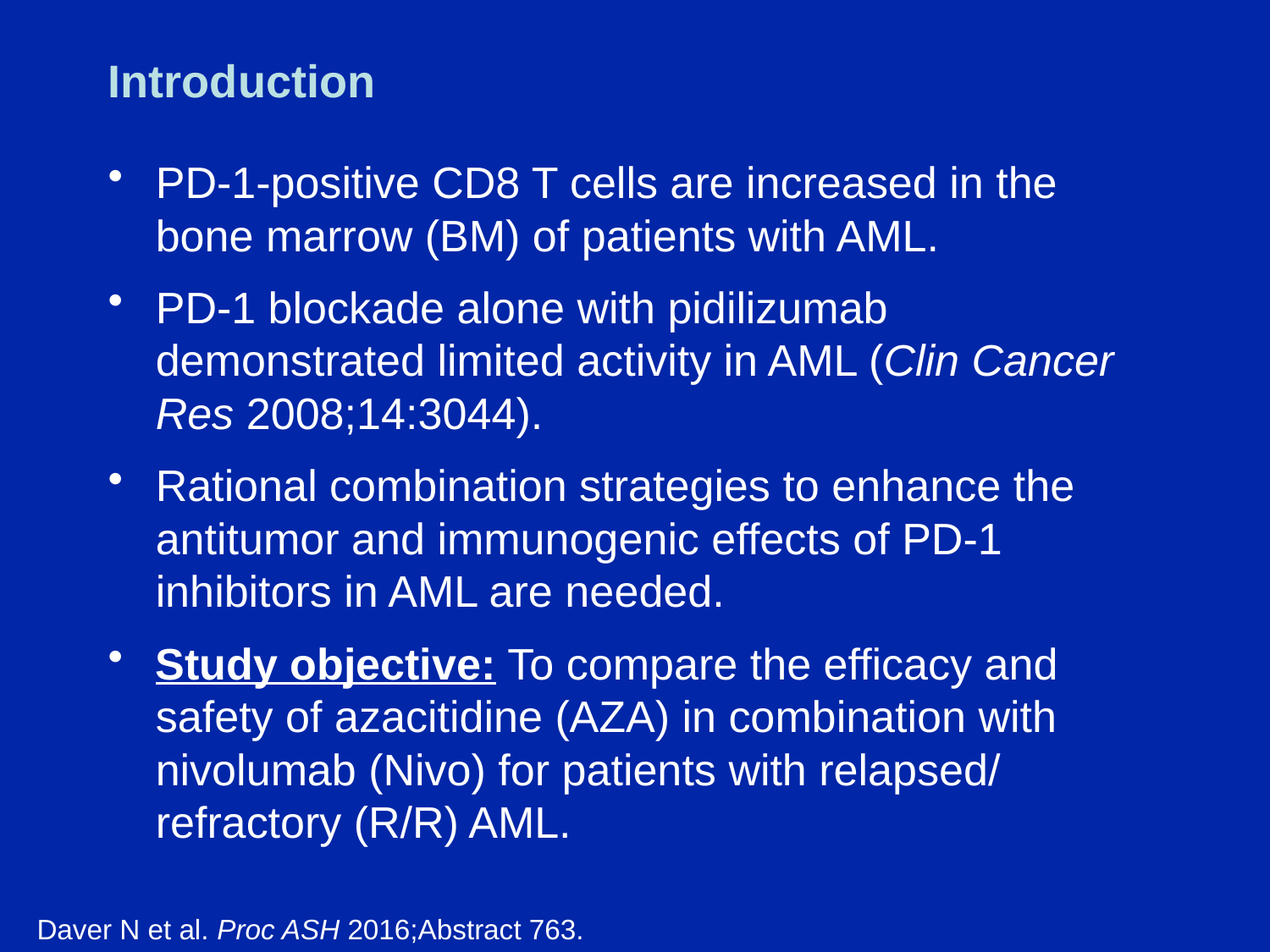

# Introduction
PD-1-positive CD8 T cells are increased in the bone marrow (BM) of patients with AML.
PD-1 blockade alone with pidilizumab demonstrated limited activity in AML (Clin Cancer Res 2008;14:3044).
Rational combination strategies to enhance the antitumor and immunogenic effects of PD-1 inhibitors in AML are needed.
Study objective: To compare the efficacy and safety of azacitidine (AZA) in combination with nivolumab (Nivo) for patients with relapsed/
refractory (R/R) AML.
Daver N et al. Proc ASH 2016;Abstract 763.